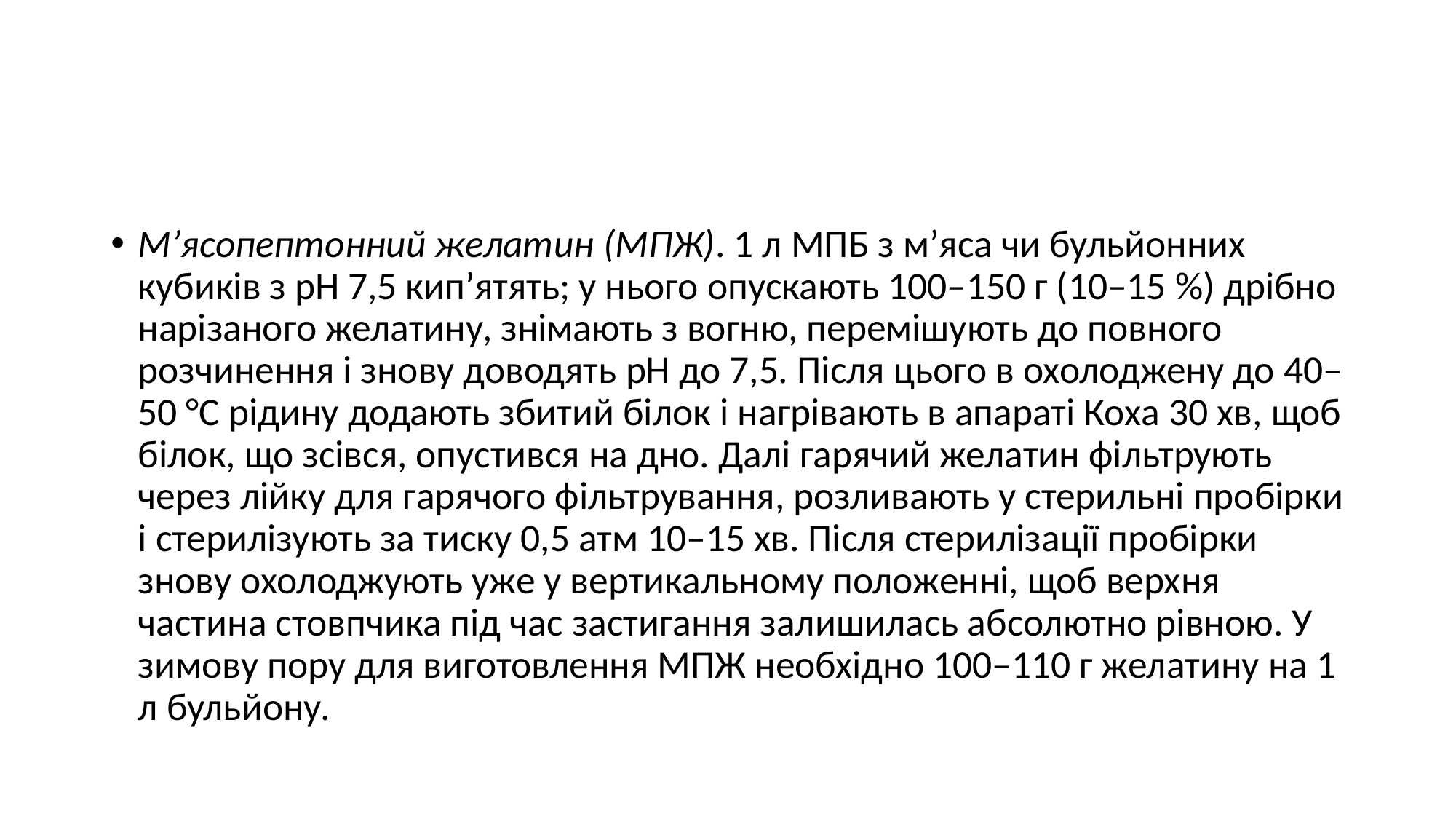

#
М’ясопептонний желатин (МПЖ). 1 л МПБ з м’яса чи бульйонних кубиків з pH 7,5 кип’ятять; у нього опускають 100–150 г (10–15 %) дрібно нарізаного желатину, знімають з вогню, перемішують до повного розчинення і знову доводять pH до 7,5. Після цього в охолоджену до 40–50 °С рідину додають збитий білок і нагрівають в апараті Коха 30 хв, щоб білок, що зсівся, опустився на дно. Далі гарячий желатин фільтрують через лійку для гарячого фільтрування, розливають у стерильні пробірки і стерилізують за тиску 0,5 атм 10–15 хв. Після стерилізації пробірки знову охолоджують уже у вертикальному положенні, щоб верхня частина стовпчика під час застигання залишилась абсолютно рівною. У зимову пору для виготовлення МПЖ необхідно 100–110 г желатину на 1 л бульйону.